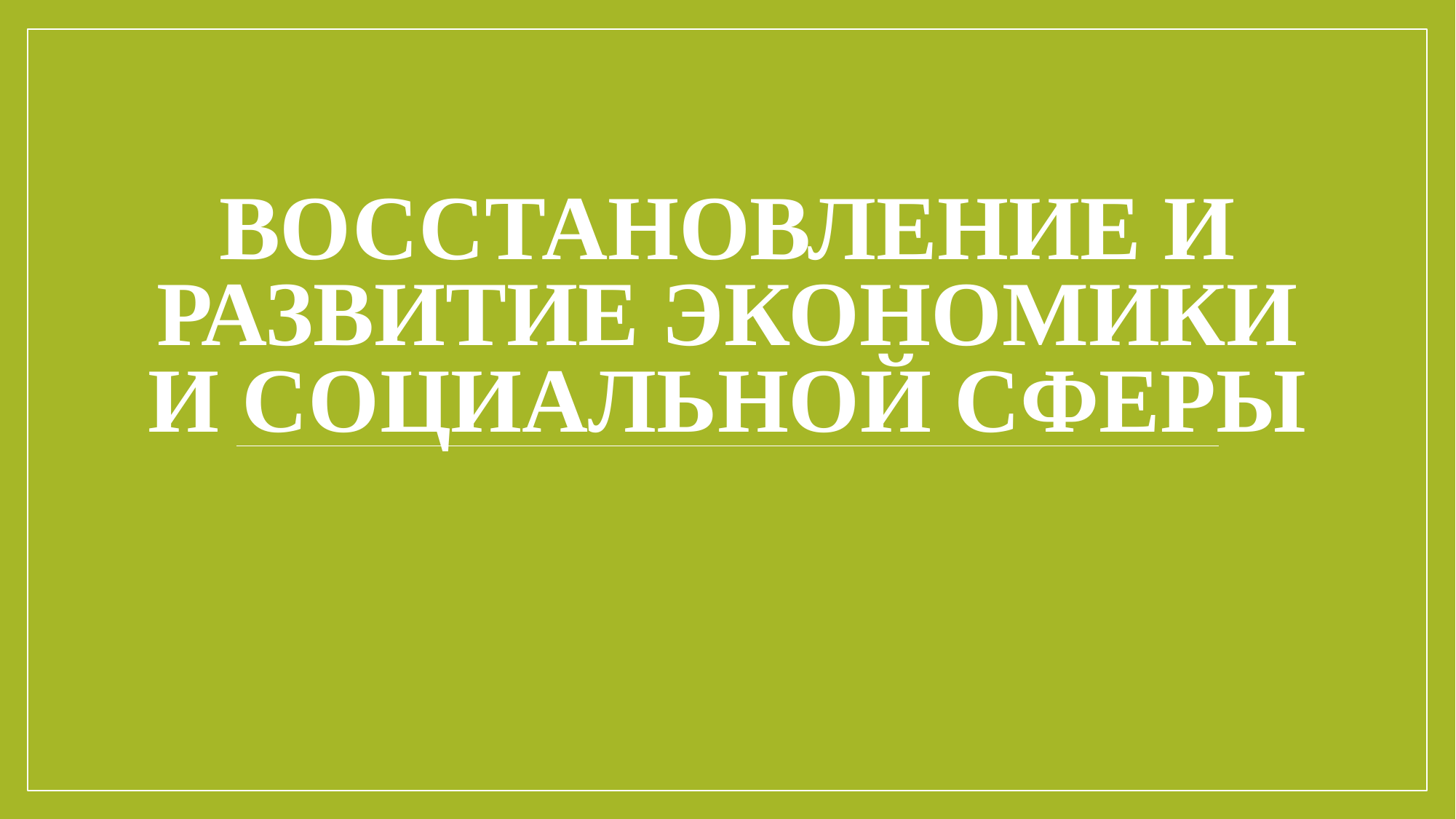

# Восстановление и развитие экономики и социальной сферы